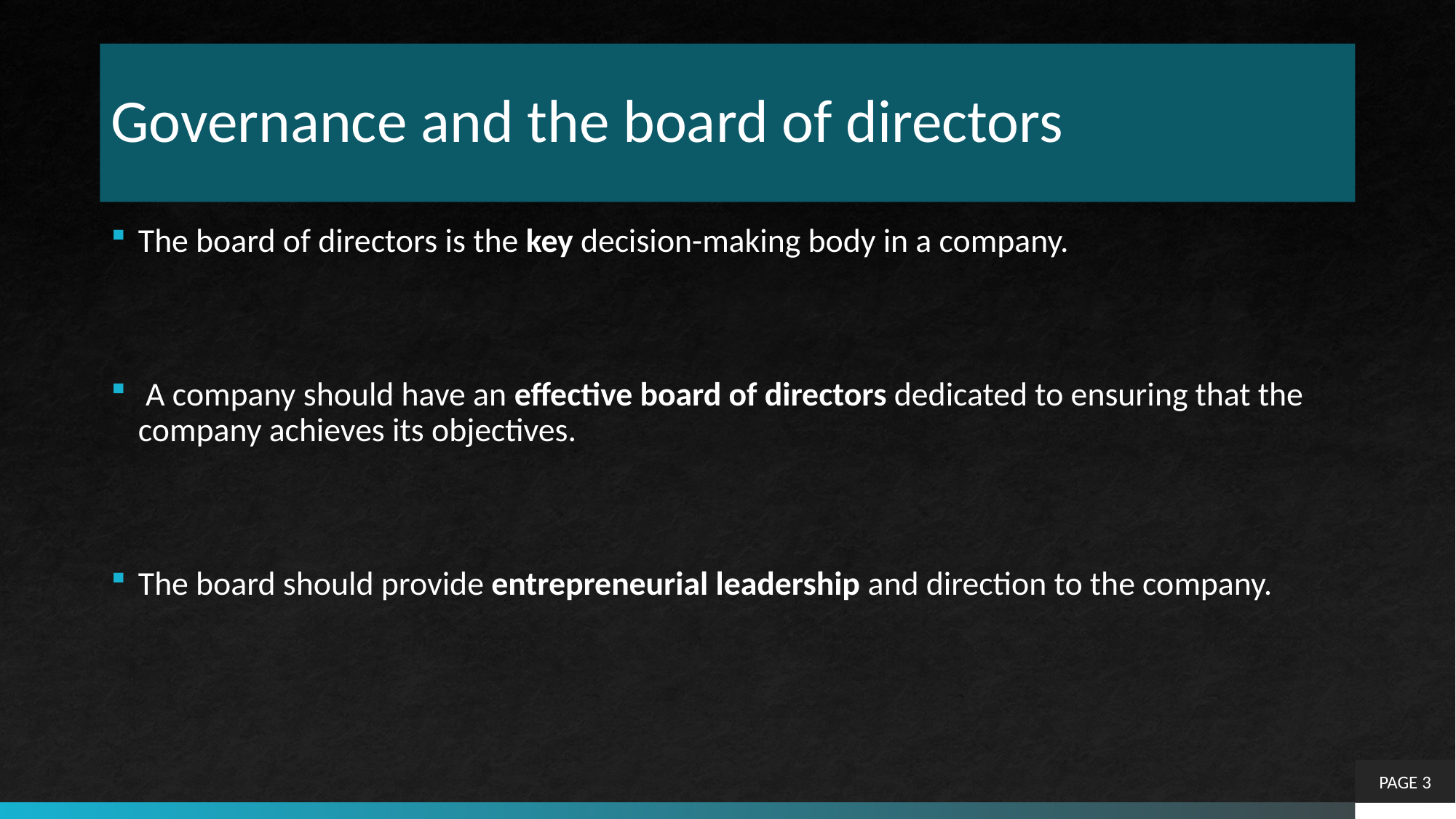

# Governance and the board of directors
The board of directors is the key decision-making body in a company.

 A company should have an effective board of directors dedicated to ensuring that the company achieves its objectives.

The board should provide entrepreneurial leadership and direction to the company.
PAGE 3